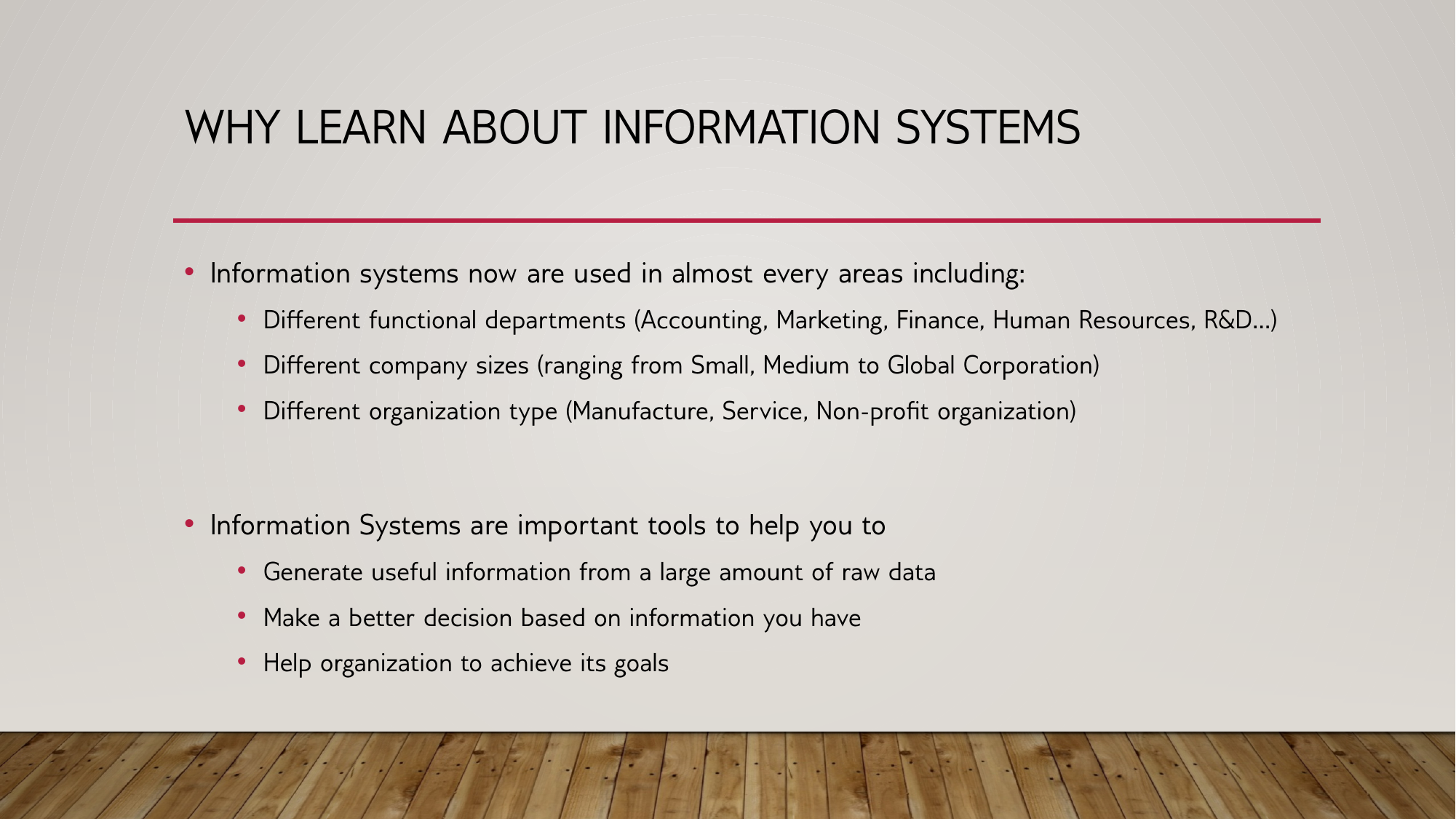

# Why learn about information systems
Information systems now are used in almost every areas including:
Different functional departments (Accounting, Marketing, Finance, Human Resources, R&D…)
Different company sizes (ranging from Small, Medium to Global Corporation)
Different organization type (Manufacture, Service, Non-profit organization)

Information Systems are important tools to help you to
Generate useful information from a large amount of raw data
Make a better decision based on information you have
Help organization to achieve its goals